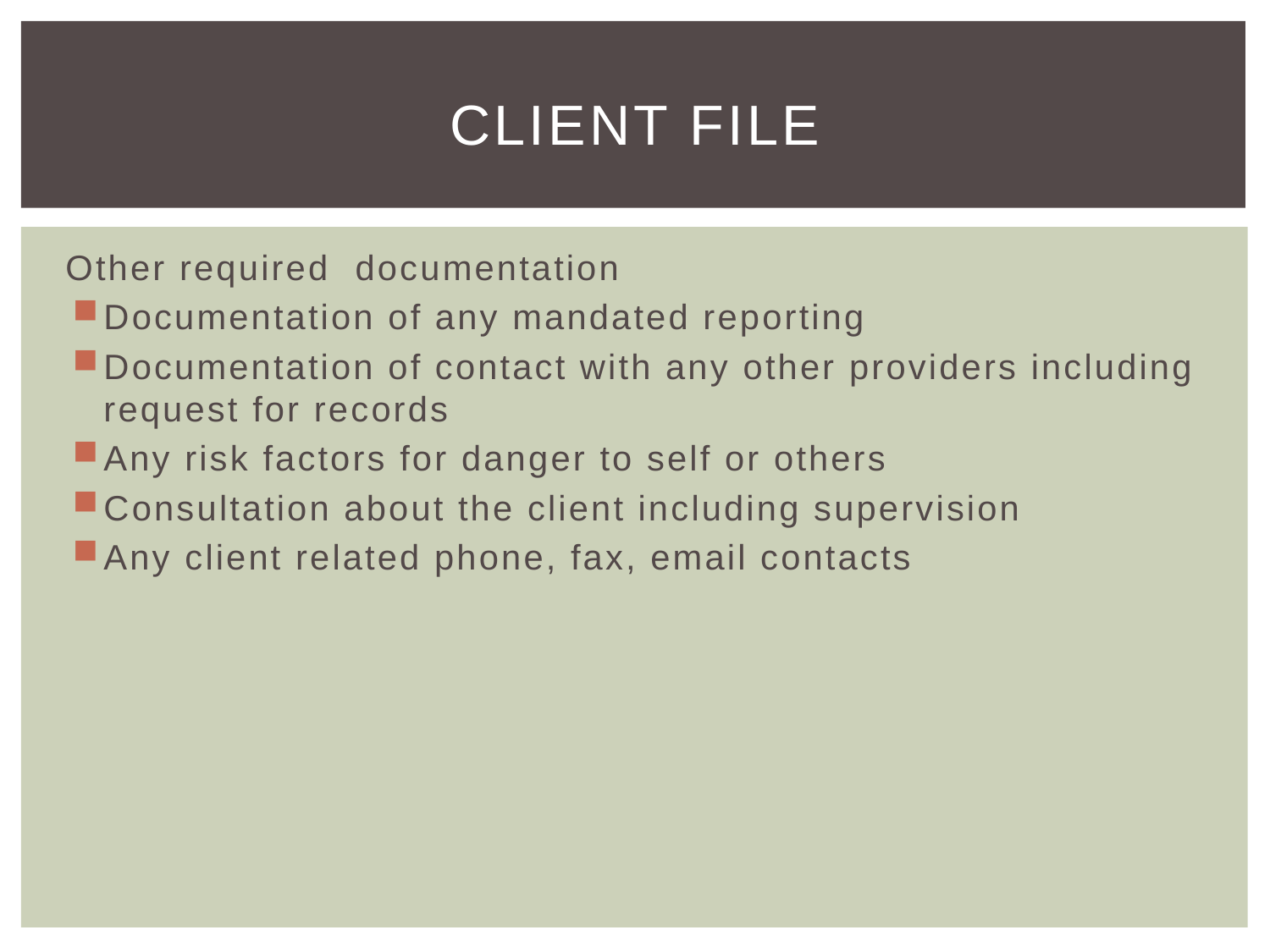

# Client file
Other required  documentation
Documentation of any mandated reporting
Documentation of contact with any other providers including request for records
Any risk factors for danger to self or others
Consultation about the client including supervision
Any client related phone, fax, email contacts